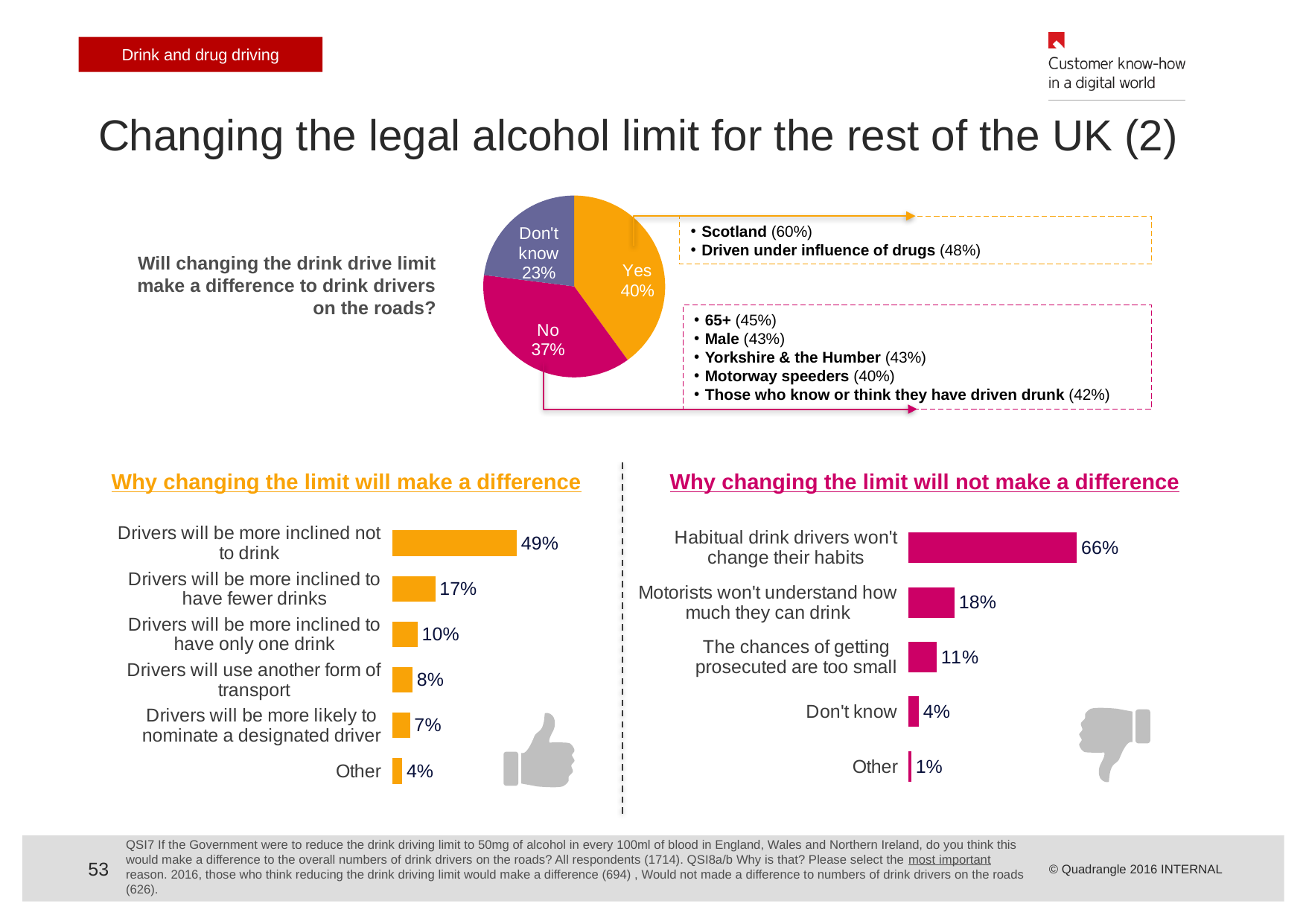

Drink and drug driving
Changing the legal alcohol limit for the rest of the UK (2)

### Chart

| Category | Sales |
|---|---|
| Yes | 0.4 |
| No | 0.3700000000000004 |
| Don't know | 0.23 |
Scotland (60%)
Driven under influence of drugs (48%)

Will changing the drink drive limit make a difference to drink drivers on the roads?
65+ (45%)
Male (43%)
Yorkshire & the Humber (43%)
Motorway speeders (40%)
Those who know or think they have driven drunk (42%)

Why changing the limit will make a difference
Why changing the limit will not make a difference
4%

### Chart

| Category |  |
|---|---|
| Drivers will be more inclined not to drink | 0.4900000000000003 |
| Drivers will be more inclined to have fewer drinks | 0.17 |
| Drivers will be more inclined to have only one drink | 0.1 |
| Drivers will use another form of transport | 0.08000000000000004 |
| Drivers will be more likely to nominate a designated driver | 0.07000000000000002 |
| Other | 0.04000000000000002 |

### Chart

| Category |  |
|---|---|
| Habitual drink drivers won't change their habits | 0.6600000000000042 |
| Motorists won't understand how much they can drink | 0.18000000000000024 |
| The chances of getting prosecuted are too small | 0.11 |
| Don't know | 0.04000000000000002 |
| Other | 0.010000000000000005 |

QSI7 If the Government were to reduce the drink driving limit to 50mg of alcohol in every 100ml of blood in England, Wales and Northern Ireland, do you think this would make a difference to the overall numbers of drink drivers on the roads? All respondents (1714). QSI8a/b Why is that? Please select the most important reason. 2016, those who think reducing the drink driving limit would make a difference (694) , Would not made a difference to numbers of drink drivers on the roads (626).